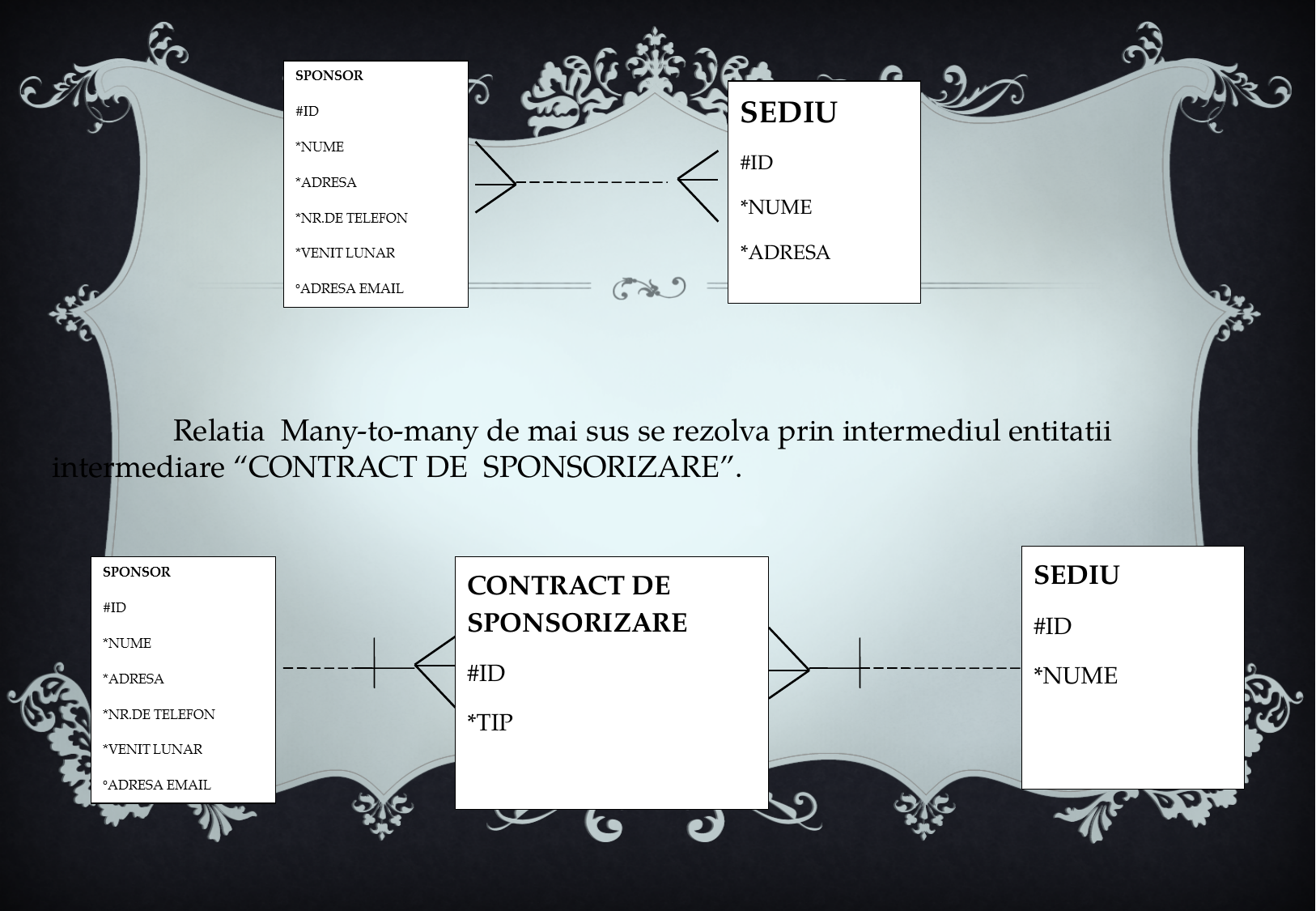

SEDIU
#ID
*NUME
*ADRESA

	Relatia  Many-to-many de mai sus se rezolva prin intermediul entitatii intermediare “CONTRACT DE  SPONSORIZARE”.
SEDIU
#ID
*NUME

CONTRACT DE SPONSORIZARE
#ID
*TIP